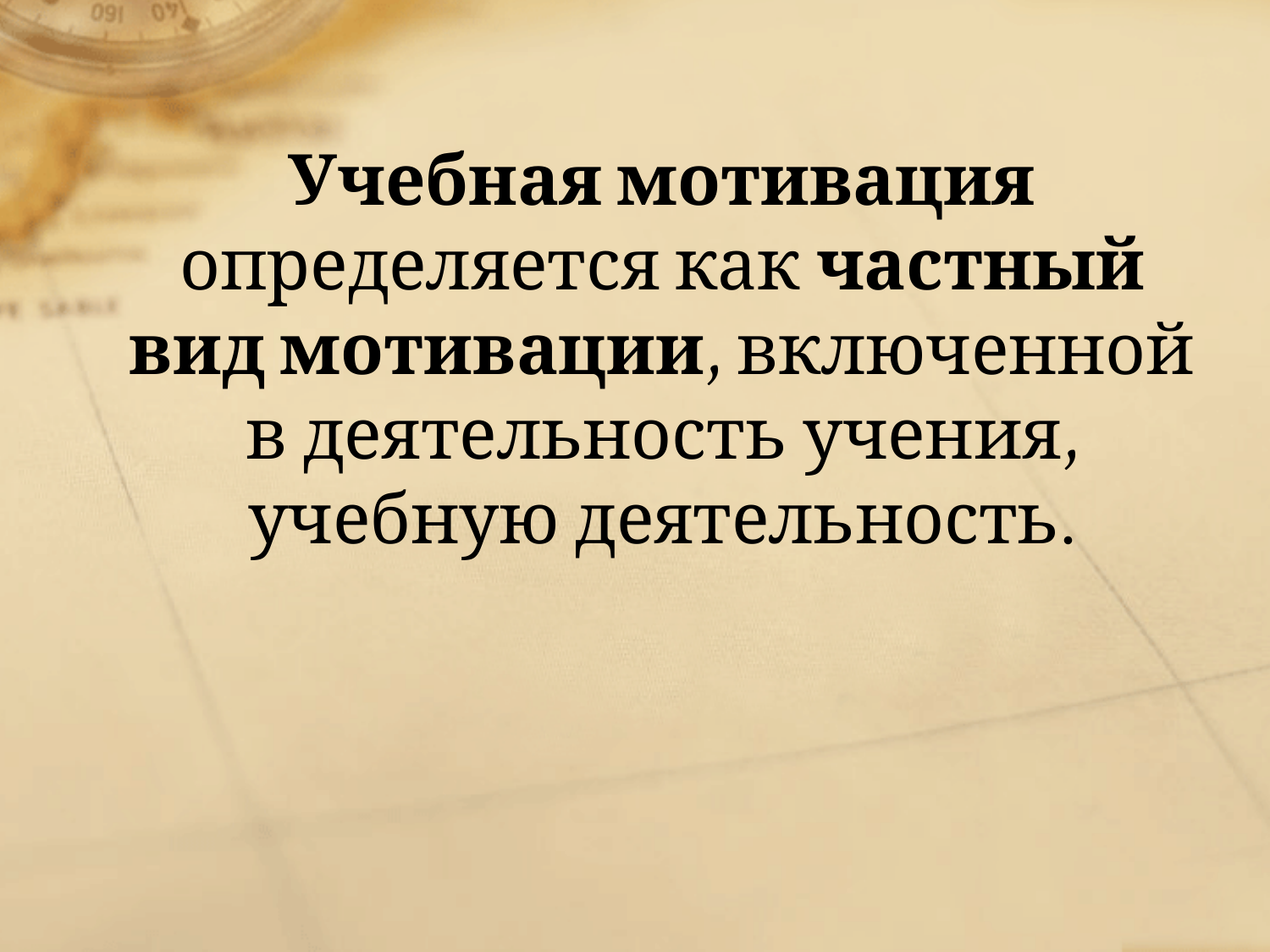

Учебная мотивация определяется как частный вид мотивации, включенной в деятельность учения, учебную деятельность.

#